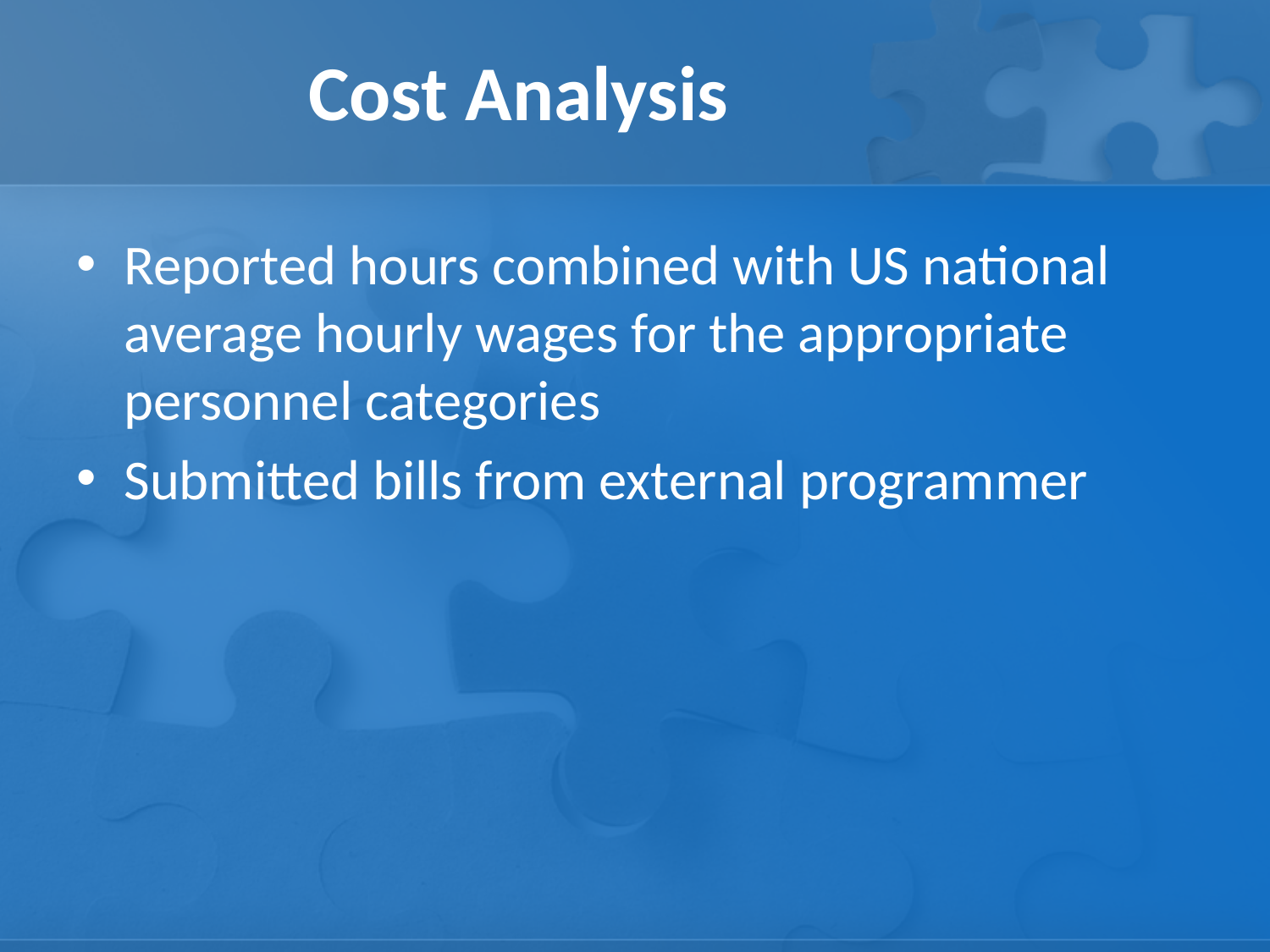

# Cost Analysis
Reported hours combined with US national average hourly wages for the appropriate personnel categories
Submitted bills from external programmer